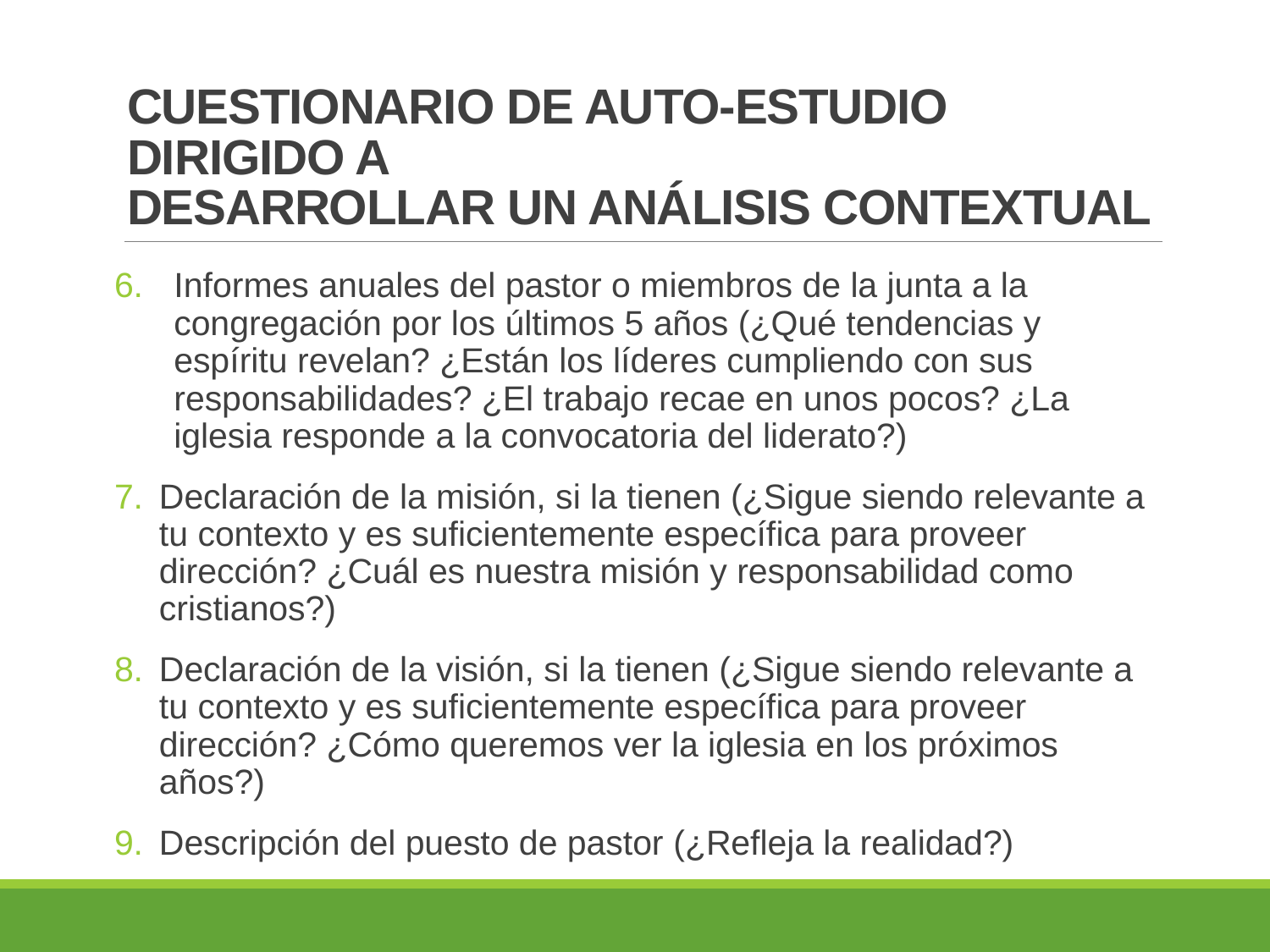

# CUESTIONARIO DE AUTO-ESTUDIO DIRIGIDO A DESARROLLAR UN ANÁLISIS CONTEXTUAL
Informes anuales del pastor o miembros de la junta a la congregación por los últimos 5 años (¿Qué tendencias y espíritu revelan? ¿Están los líderes cumpliendo con sus responsabilidades? ¿El trabajo recae en unos pocos? ¿La iglesia responde a la convocatoria del liderato?)
Declaración de la misión, si la tienen (¿Sigue siendo relevante a tu contexto y es suficientemente específica para proveer dirección? ¿Cuál es nuestra misión y responsabilidad como cristianos?)
Declaración de la visión, si la tienen (¿Sigue siendo relevante a tu contexto y es suficientemente específica para proveer dirección? ¿Cómo queremos ver la iglesia en los próximos años?)
Descripción del puesto de pastor (¿Refleja la realidad?)